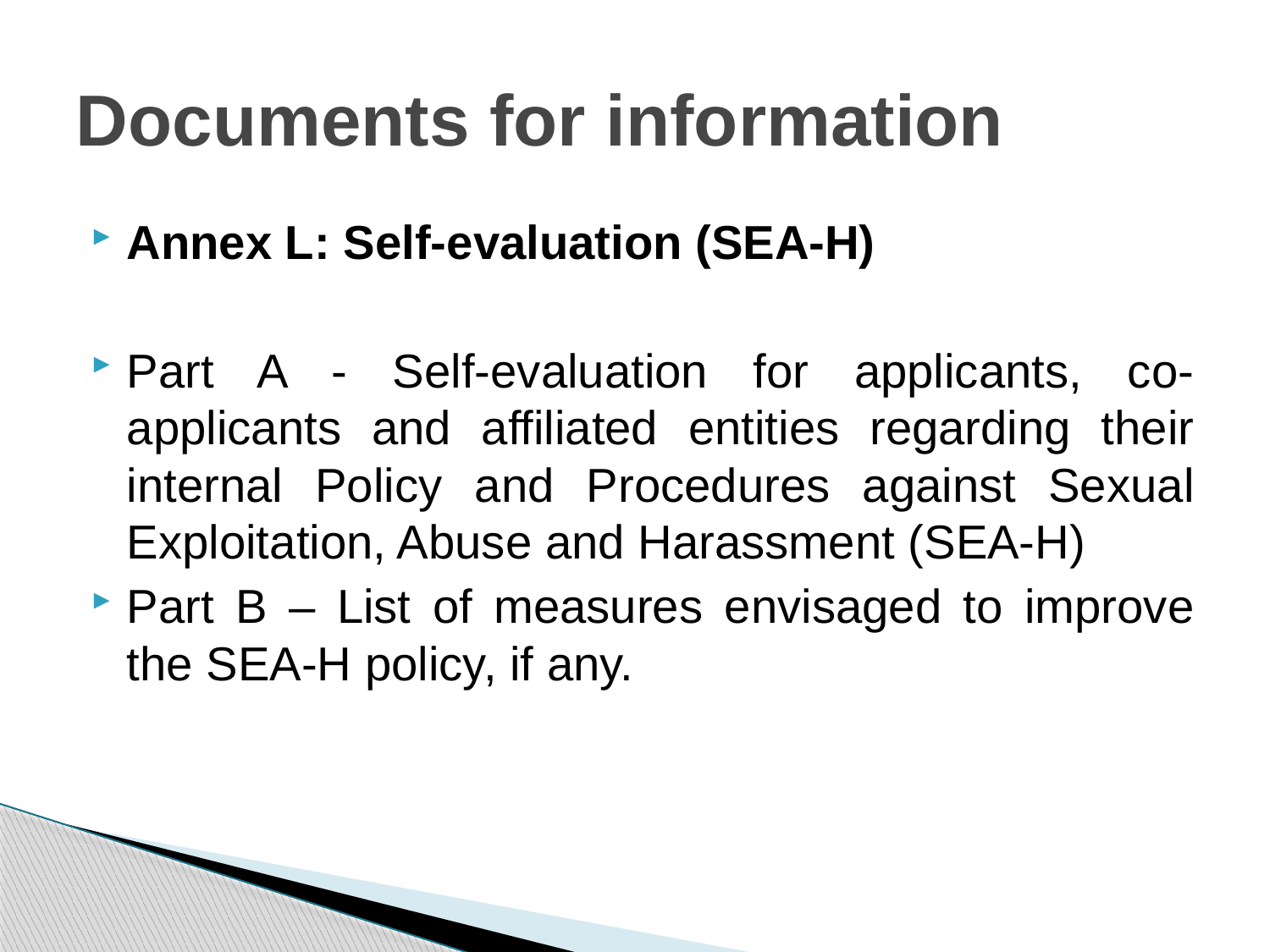

# Documents for information
Annex L: Self-evaluation (SEA-H)

Part A - Self-evaluation for applicants, co-applicants and affiliated entities regarding their internal Policy and Procedures against Sexual Exploitation, Abuse and Harassment (SEA-H)
Part B – List of measures envisaged to improve the SEA-H policy, if any.